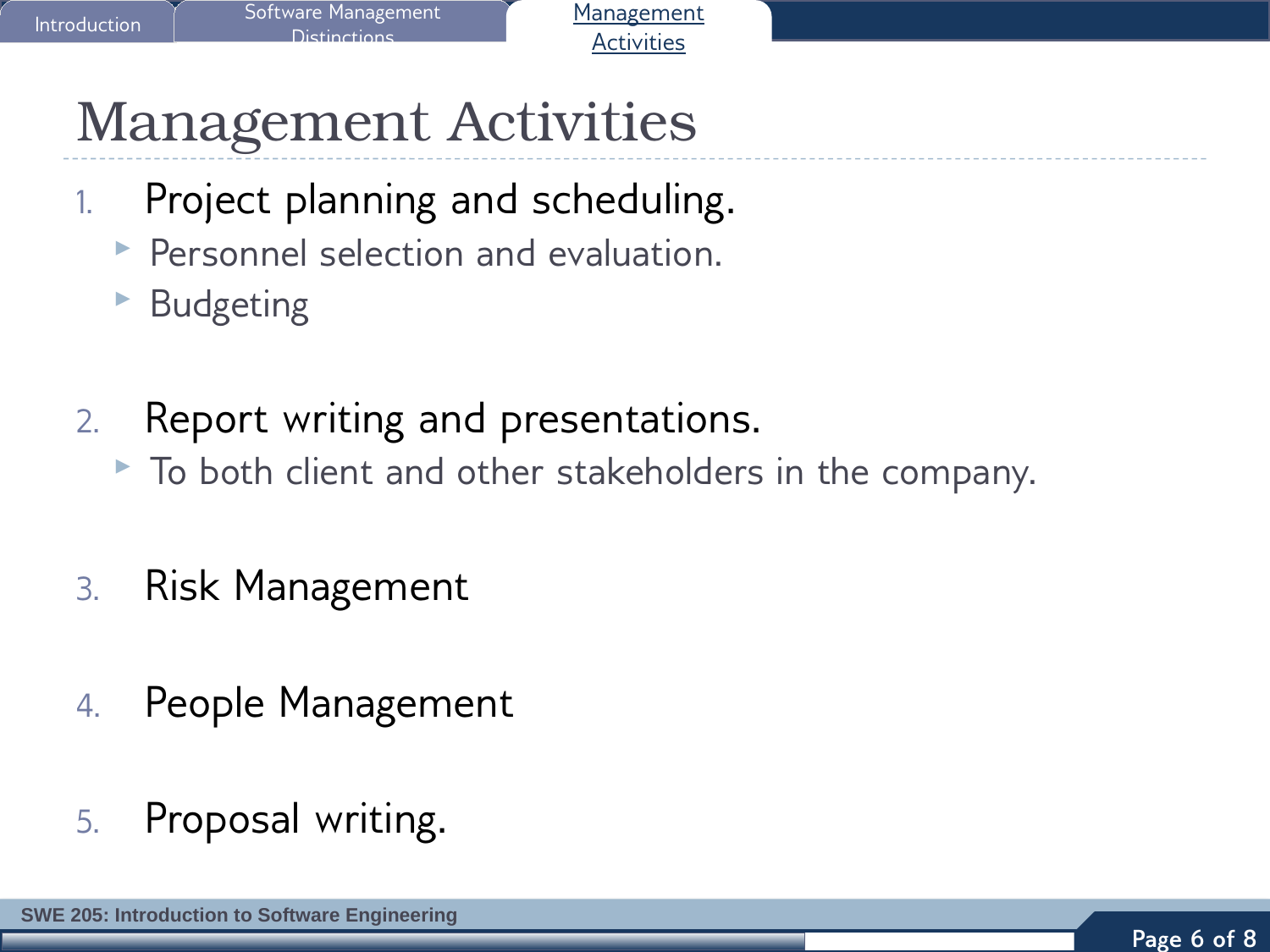

Introduction
Software Management Distinctions
Management Activities
# Management Activities
Project planning and scheduling.
Personnel selection and evaluation.
Budgeting

Report writing and presentations.
To both client and other stakeholders in the company.

Risk Management

People Management

Proposal writing.
6
Page 6 of 8